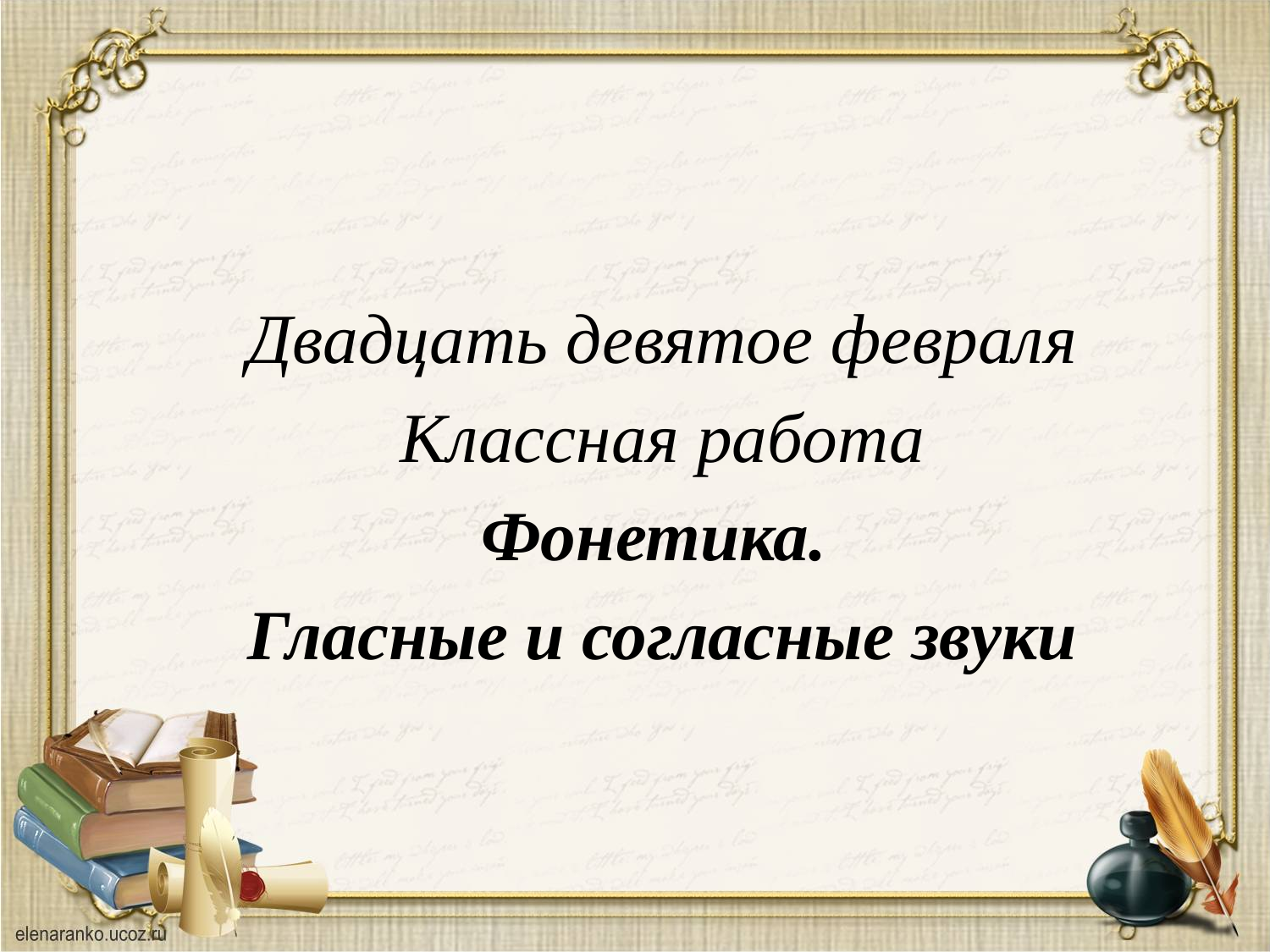

Двадцать девятое февраля
Классная работа
Фонетика.
Гласные и согласные звуки